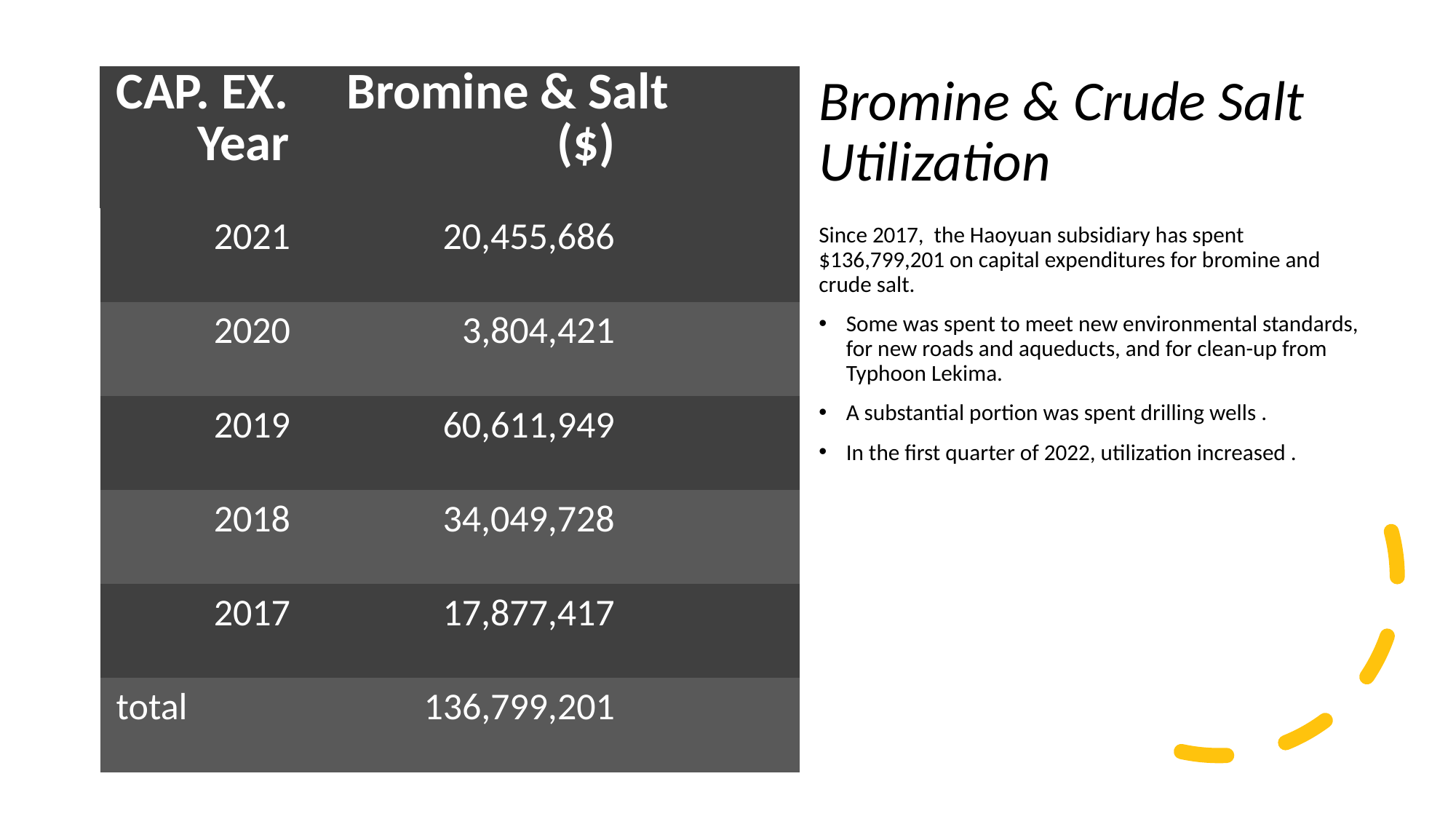

# Bromine & Crude Salt Utilization
| CAP. EX. Bromine & Salt Year ($) |  |  |  |
| --- | --- | --- | --- |
| 2021 | 20,455,686 |  |  |
| 2020 | 3,804,421 |  |  |
| 2019 | 60,611,949 |  |  |
| 2018 | 34,049,728 |  |  |
| 2017 | 17,877,417 |  |  |
| total | 136,799,201 |  |  |
Since 2017,  the Haoyuan subsidiary has spent $136,799,201 on capital expenditures for bromine and crude salt.
Some was spent to meet new environmental standards, for new roads and aqueducts, and for clean-up from Typhoon Lekima.
A substantial portion was spent drilling wells .
In the first quarter of 2022, utilization increased .